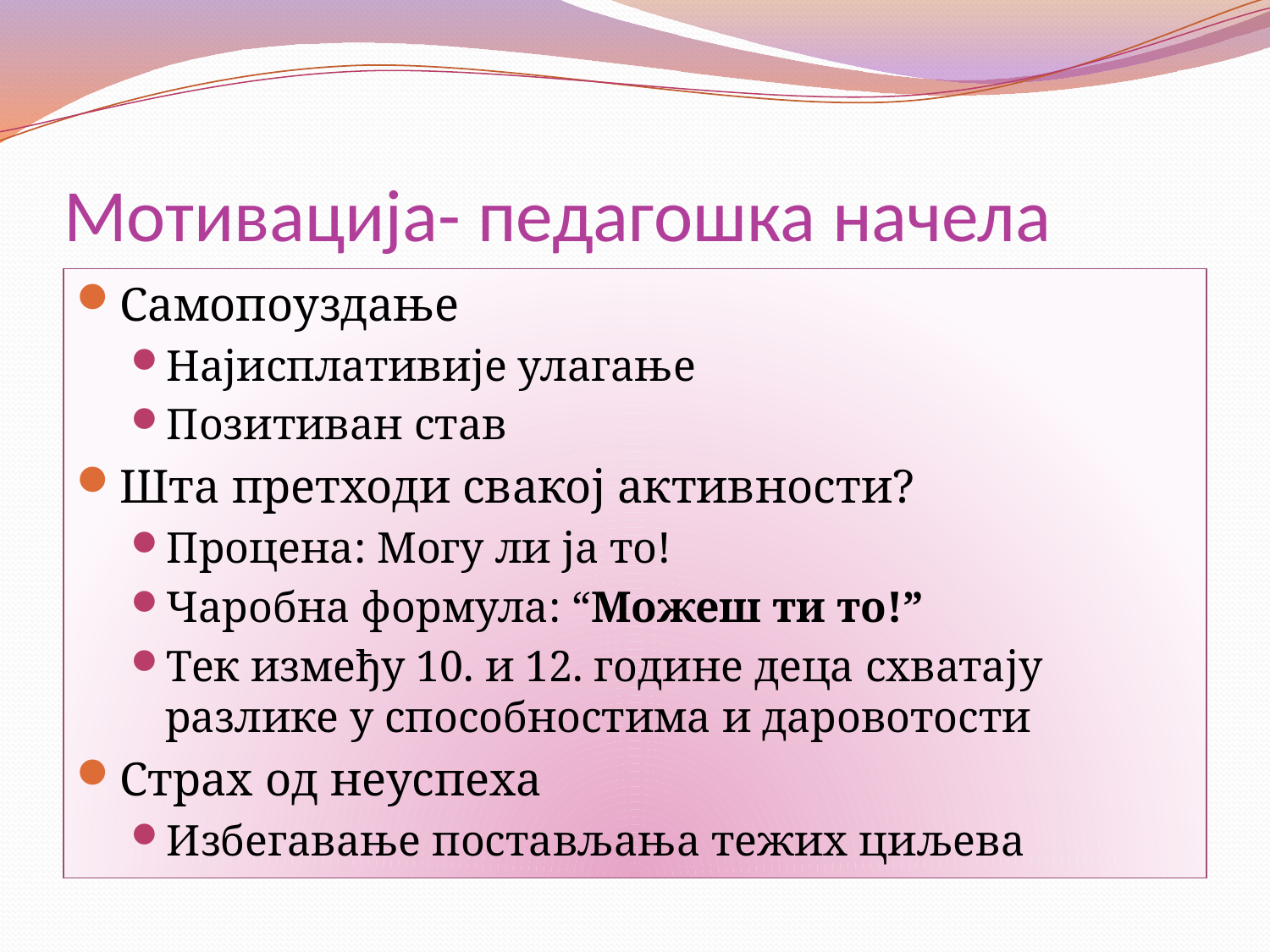

# Мотивација- педагошка начела
Самопоуздање
Најисплативије улагање
Позитиван став
Шта претходи свакој активности?
Процена: Могу ли ја то!
Чаробна формула: “Можеш ти то!”
Тек између 10. и 12. године деца схватају разлике у способностима и даровотости
Страх од неуспеха
Избегавање постављања тежих циљева